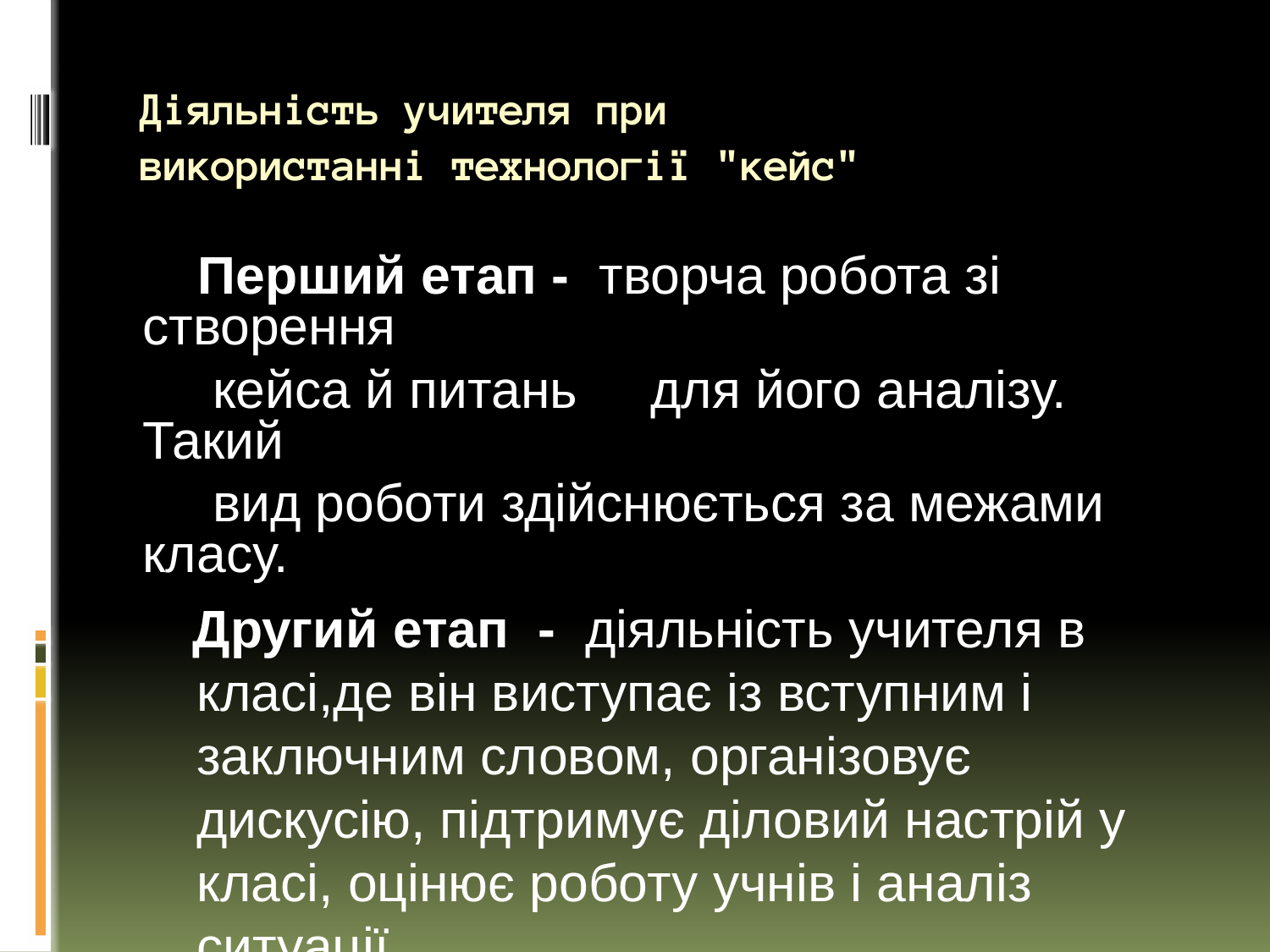

# Діяльність учителя при використанні технології "кейс"
    Перший етап -  творча робота зі створення
     кейса й питань     для його аналізу. Такий
     вид роботи здійснюється за межами класу.
   Другий етап  -  діяльність учителя в класі,де він виступає із вступним і заключним словом, організовує дискусію, підтримує діловий настрій у класі, оцінює роботу учнів і аналіз ситуації.